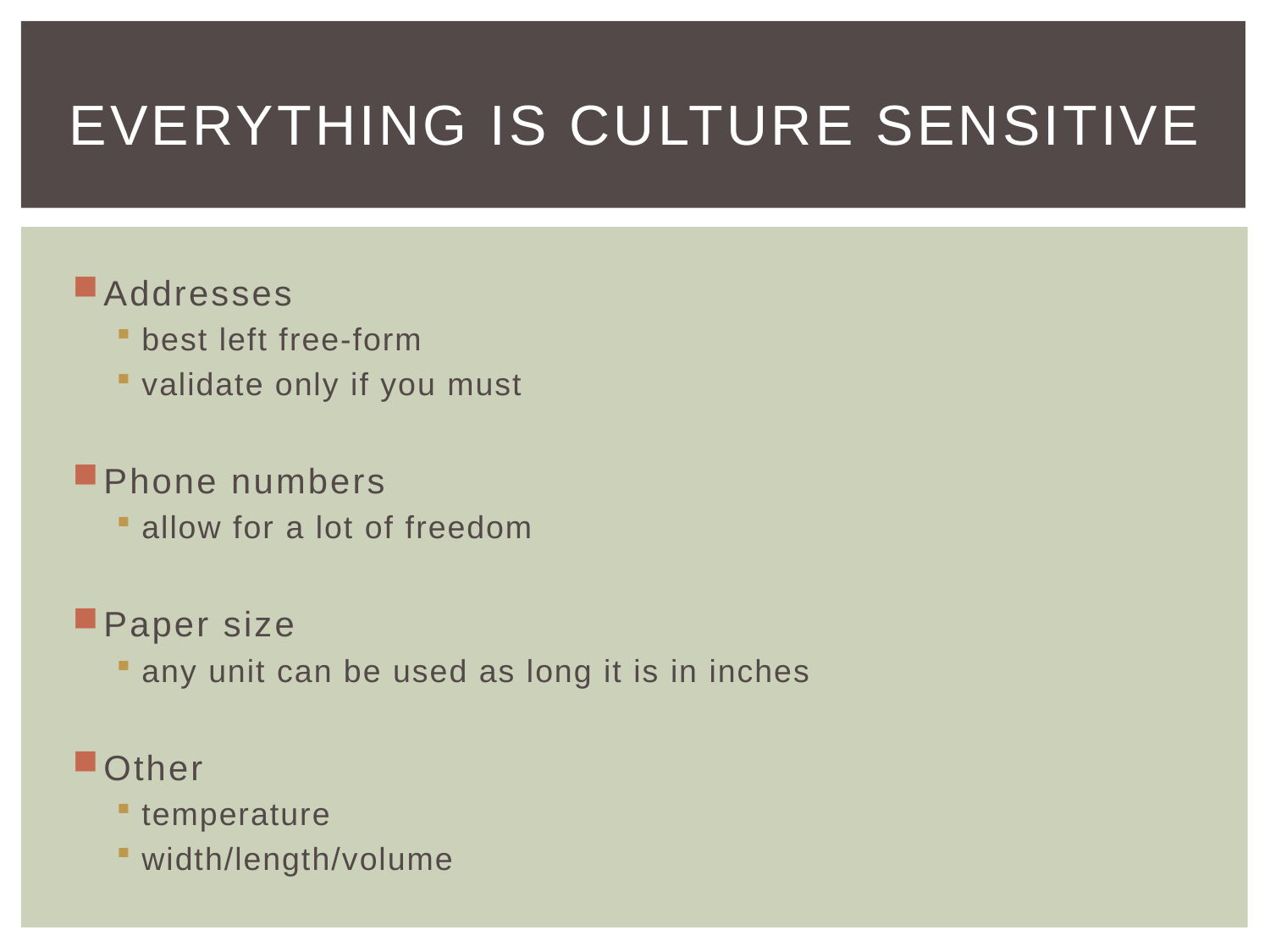

# Everything Is Culture Sensitive
Addresses
best left free-form
validate only if you must

Phone numbers
allow for a lot of freedom

Paper size
any unit can be used as long it is in inches

Other
temperature
width/length/volume